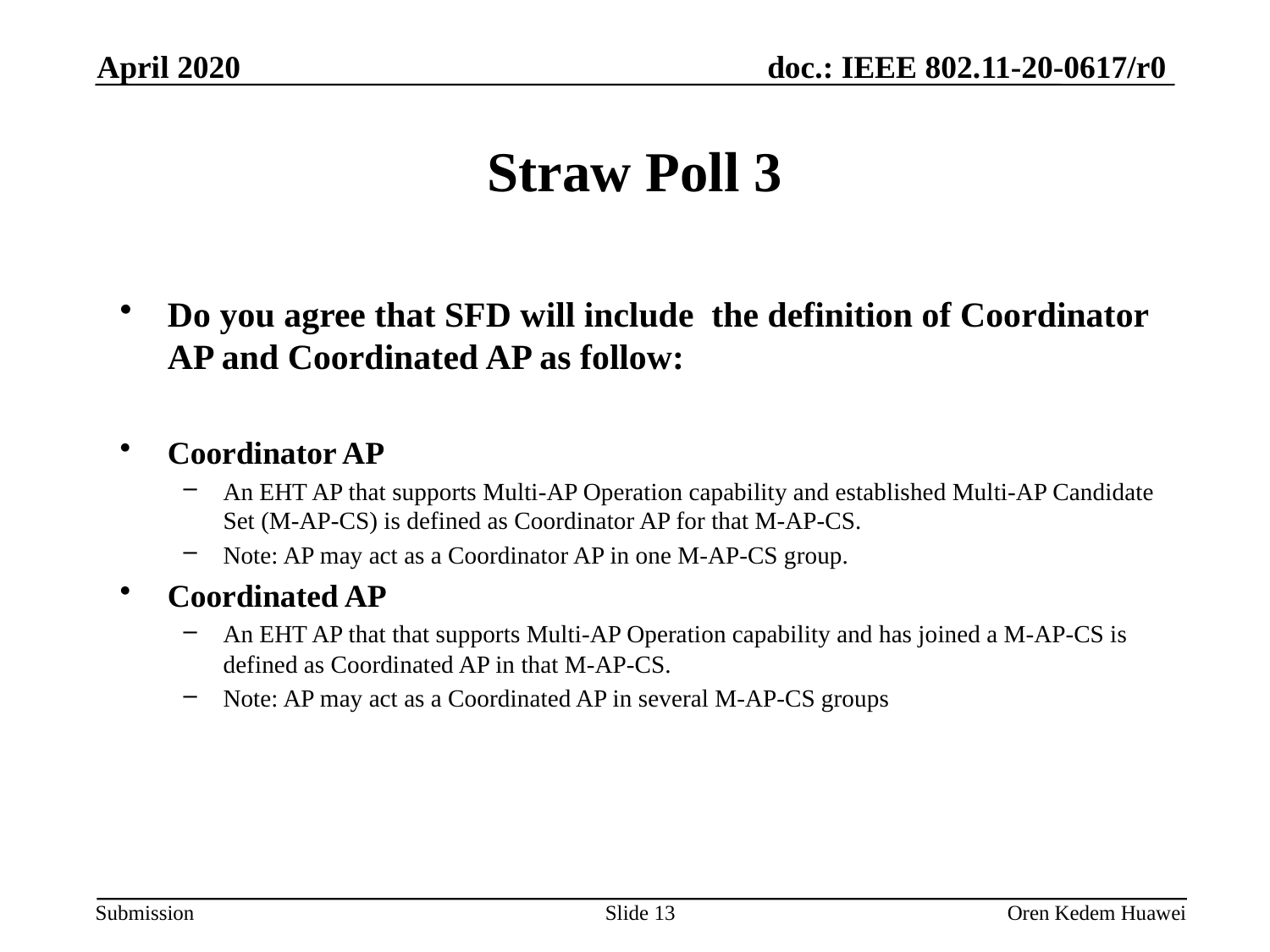

April 2020
Straw Poll 3
Do you agree that SFD will include  the definition of Coordinator AP and Coordinated AP as follow:

Coordinator AP
An EHT AP that supports Multi-AP Operation capability and established Multi-AP Candidate Set (M-AP-CS) is defined as Coordinator AP for that M-AP-CS.
Note: AP may act as a Coordinator AP in one M-AP-CS group.
Coordinated AP
An EHT AP that that supports Multi-AP Operation capability and has joined a M-AP-CS is defined as Coordinated AP in that M-AP-CS.
Note: AP may act as a Coordinated AP in several M-AP-CS groups

Slide 13
Oren Kedem Huawei